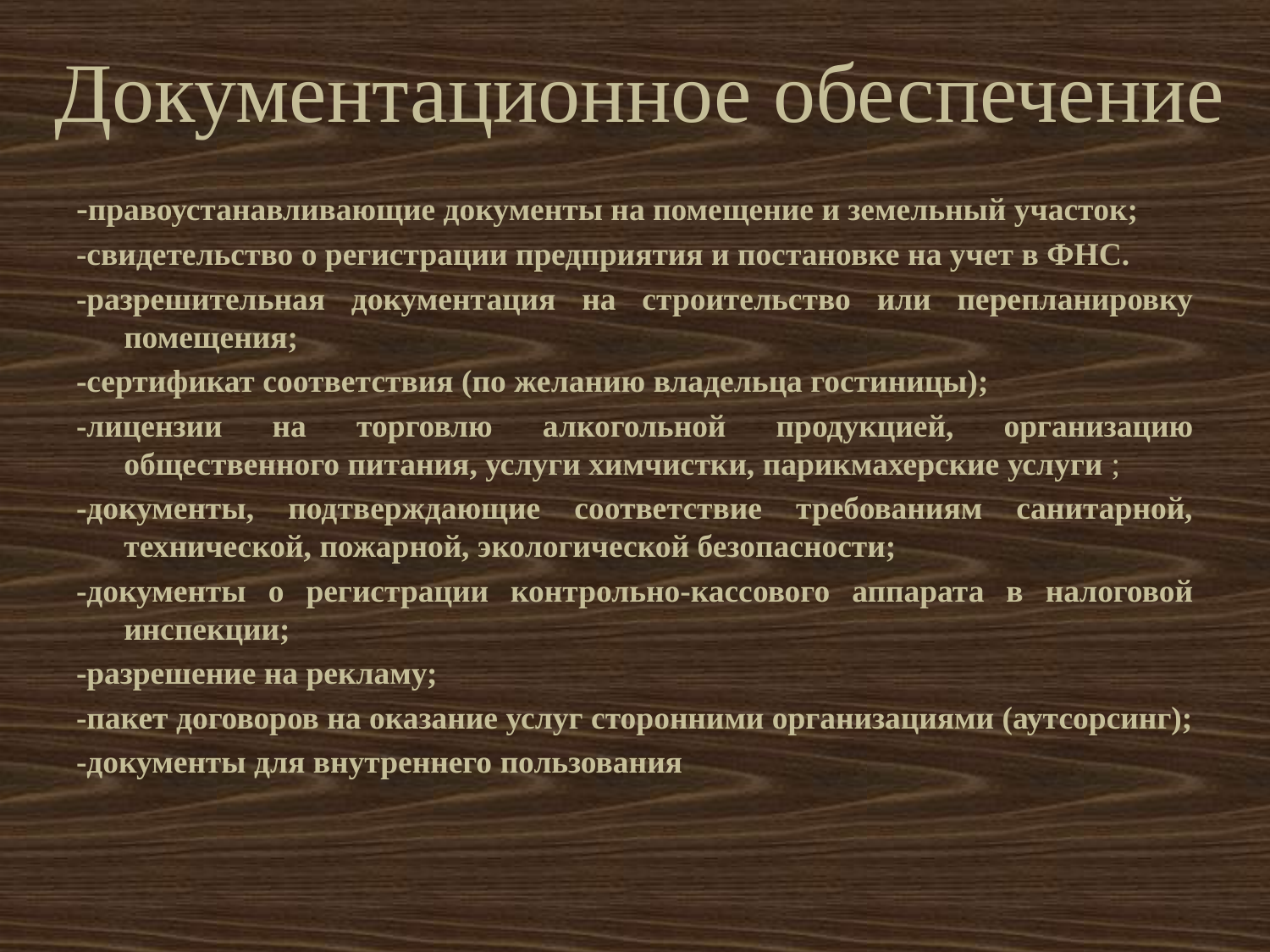

# Документационное обеспечение
-правоустанавливающие документы на помещение и земельный участок;
-свидетельство о регистрации предприятия и постановке на учет в ФНС.
-разрешительная документация на строительство или перепланировку помещения;
-сертификат соответствия (по желанию владельца гостиницы);
-лицензии на торговлю алкогольной продукцией, организацию общественного питания, услуги химчистки, парикмахерские услуги ;
-документы, подтверждающие соответствие требованиям санитарной, технической, пожарной, экологической безопасности;
-документы о регистрации контрольно-кассового аппарата в налоговой инспекции;
-разрешение на рекламу;
-пакет договоров на оказание услуг сторонними организациями (аутсорсинг);
-документы для внутреннего пользования